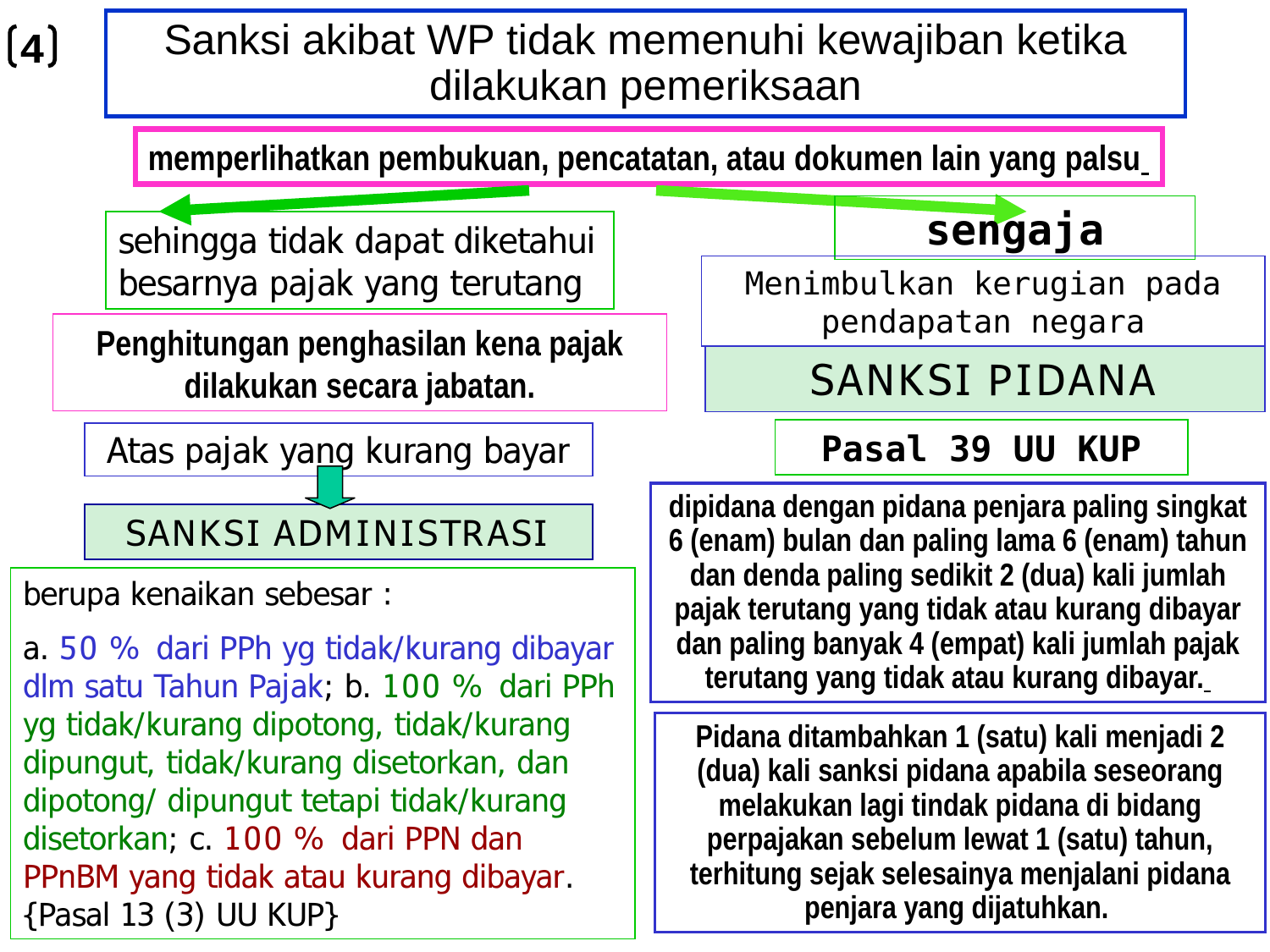

# Sanksi akibat WP tidak memenuhi kewajiban ketika dilakukan pemeriksaan
4
memperlihatkan pembukuan, pencatatan, atau dokumen lain yang palsu

sengaja
sehingga tidak dapat diketahui besarnya pajak yang terutang
Menimbulkan kerugian pada pendapatan negara
Penghitungan penghasilan kena pajak dilakukan secara jabatan.
SANKSI PIDANA
Pasal 39 UU KUP
Atas pajak yang kurang bayar

dipidana dengan pidana penjara paling singkat 6 (enam) bulan dan paling lama 6 (enam) tahun dan denda paling sedikit 2 (dua) kali jumlah pajak terutang yang tidak atau kurang dibayar dan paling banyak 4 (empat) kali jumlah pajak terutang yang tidak atau kurang dibayar.
SANKSI ADMINISTRASI
berupa kenaikan sebesar :
a. 50 % dari PPh yg tidak/kurang dibayar dlm satu Tahun Pajak; b. 100 % dari PPh yg tidak/kurang dipotong, tidak/kurang dipungut, tidak/kurang disetorkan, dan dipotong/ dipungut tetapi tidak/kurang disetorkan; c. 100 % dari PPN dan PPnBM yang tidak atau kurang dibayar. {Pasal 13 (3) UU KUP}
Pidana ditambahkan 1 (satu) kali menjadi 2 (dua) kali sanksi pidana apabila seseorang melakukan lagi tindak pidana di bidang perpajakan sebelum lewat 1 (satu) tahun, terhitung sejak selesainya menjalani pidana penjara yang dijatuhkan.